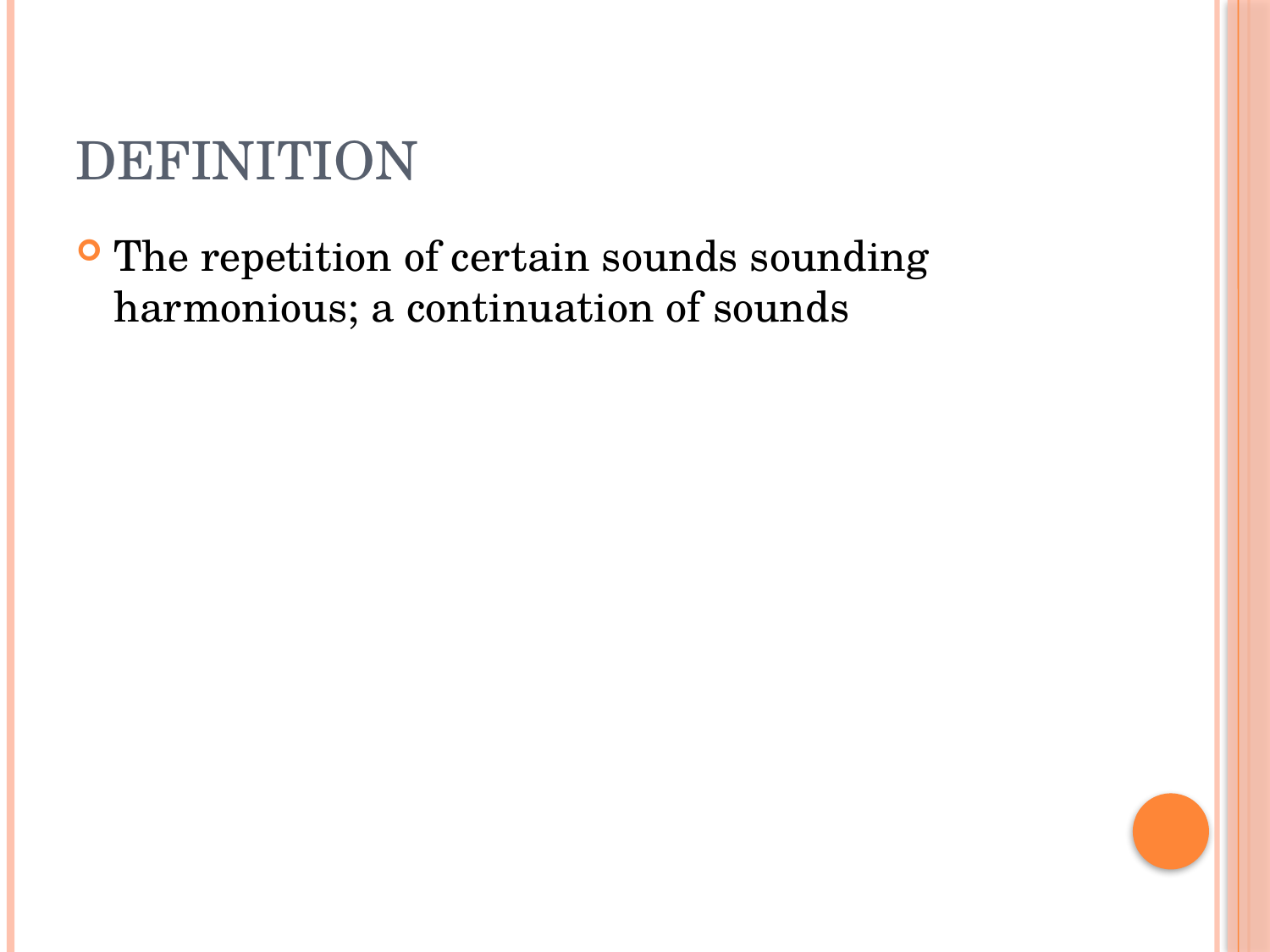

# Definition
The repetition of certain sounds sounding harmonious; a continuation of sounds